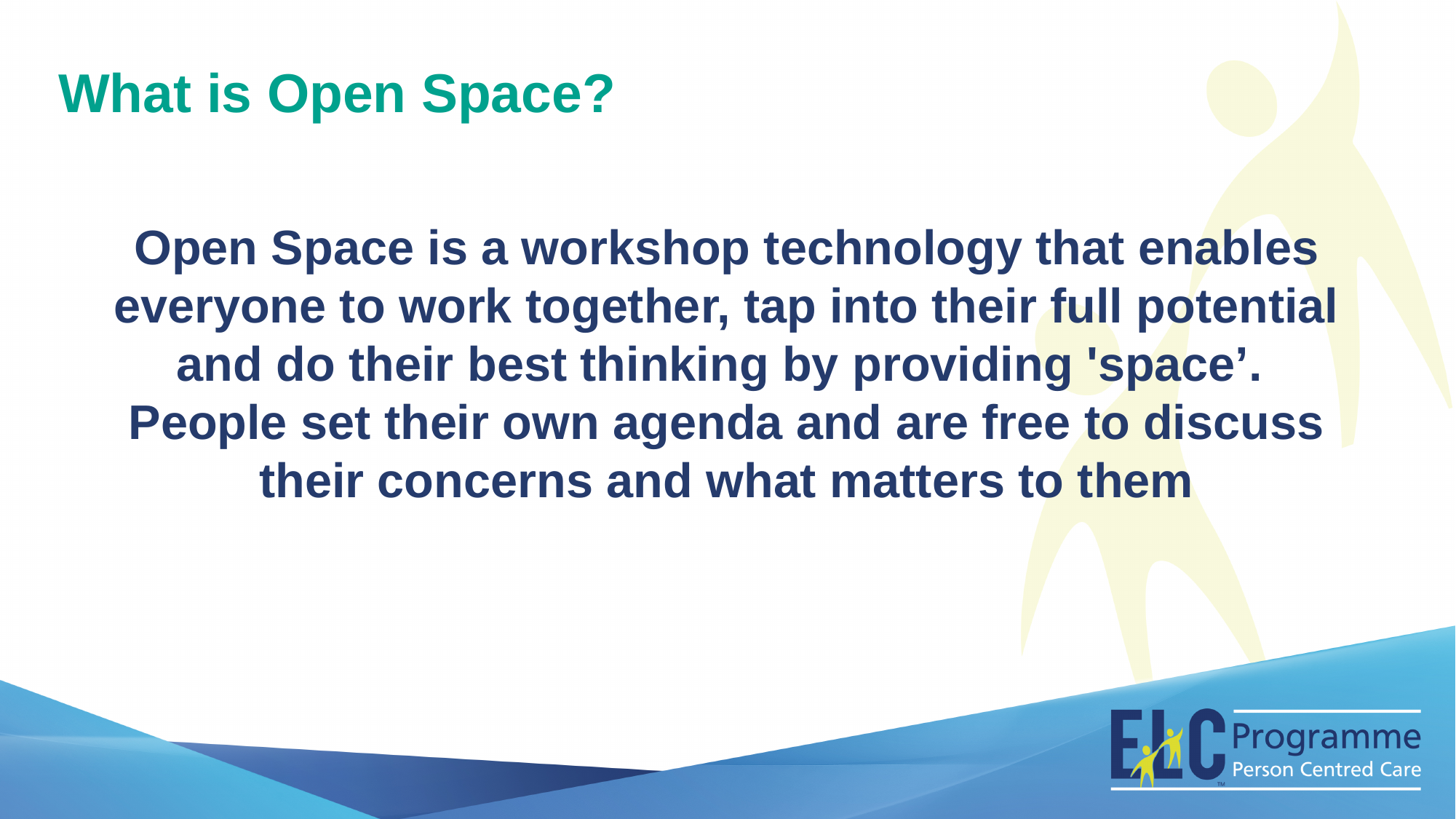

What is Open Space?

Open Space is a workshop technology that enables everyone to work together, tap into their full potential and do their best thinking by providing 'space’.
People set their own agenda and are free to discuss their concerns and what matters to them